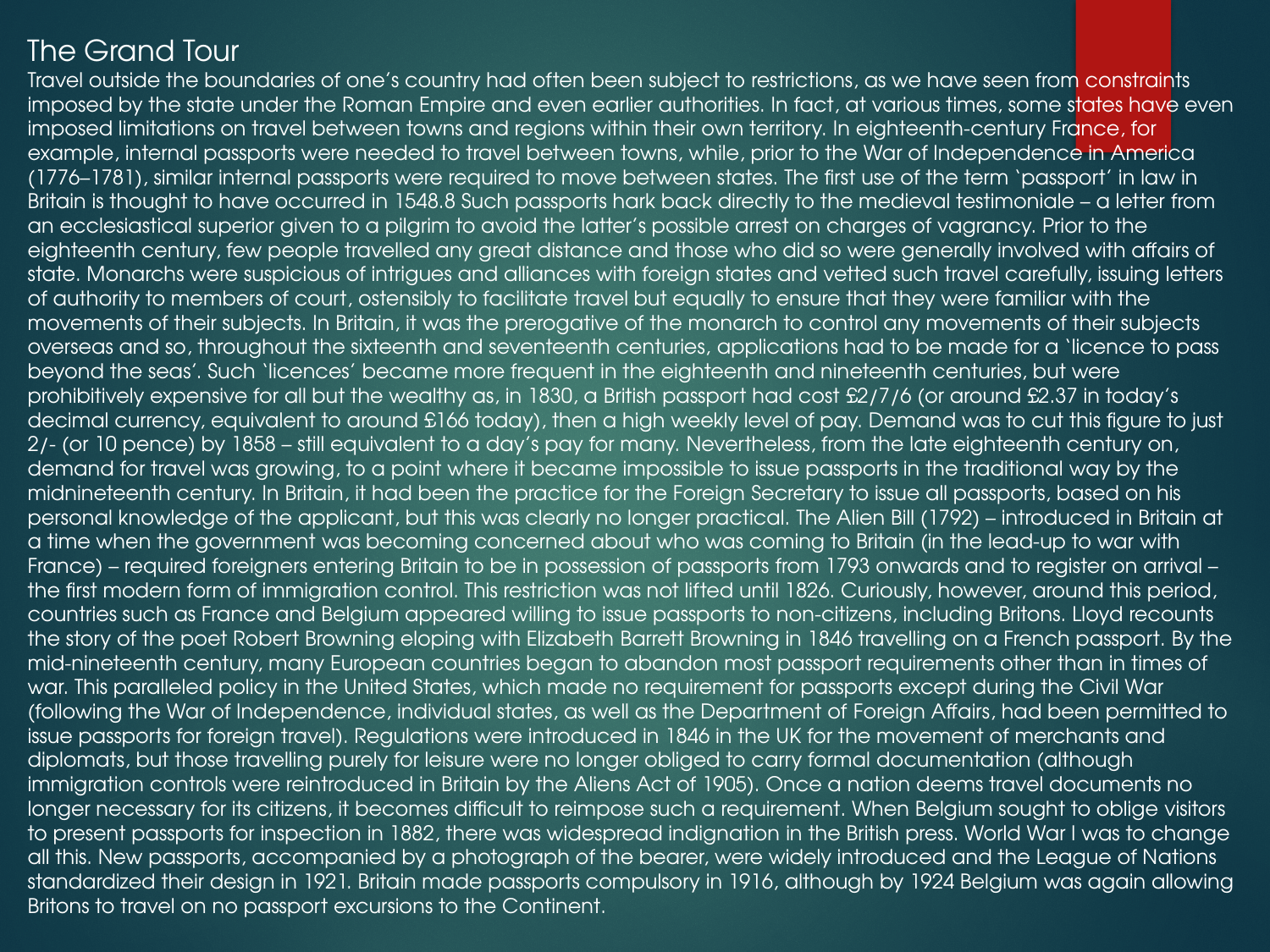

The Grand Tour
Travel outside the boundaries of one’s country had often been subject to restrictions, as we have seen from constraints imposed by the state under the Roman Empire and even earlier authorities. In fact, at various times, some states have even imposed limitations on travel between towns and regions within their own territory. In eighteenth-century France, for example, internal passports were needed to travel between towns, while, prior to the War of Independence in America (1776–1781), similar internal passports were required to move between states. The first use of the term ‘passport’ in law in Britain is thought to have occurred in 1548.8 Such passports hark back directly to the medieval testimoniale – a letter from an ecclesiastical superior given to a pilgrim to avoid the latter’s possible arrest on charges of vagrancy. Prior to the eighteenth century, few people travelled any great distance and those who did so were generally involved with affairs of state. Monarchs were suspicious of intrigues and alliances with foreign states and vetted such travel carefully, issuing letters of authority to members of court, ostensibly to facilitate travel but equally to ensure that they were familiar with the movements of their subjects. In Britain, it was the prerogative of the monarch to control any movements of their subjects overseas and so, throughout the sixteenth and seventeenth centuries, applications had to be made for a ‘licence to pass beyond the seas’. Such ‘licences’ became more frequent in the eighteenth and nineteenth centuries, but were prohibitively expensive for all but the wealthy as, in 1830, a British passport had cost £2/7/6 (or around £2.37 in today’s decimal currency, equivalent to around £166 today), then a high weekly level of pay. Demand was to cut this figure to just 2/- (or 10 pence) by 1858 – still equivalent to a day’s pay for many. Nevertheless, from the late eighteenth century on, demand for travel was growing, to a point where it became impossible to issue passports in the traditional way by the midnineteenth century. In Britain, it had been the practice for the Foreign Secretary to issue all passports, based on his personal knowledge of the applicant, but this was clearly no longer practical. The Alien Bill (1792) – introduced in Britain at a time when the government was becoming concerned about who was coming to Britain (in the lead-up to war with France) – required foreigners entering Britain to be in possession of passports from 1793 onwards and to register on arrival – the first modern form of immigration control. This restriction was not lifted until 1826. Curiously, however, around this period, countries such as France and Belgium appeared willing to issue passports to non-citizens, including Britons. Lloyd recounts the story of the poet Robert Browning eloping with Elizabeth Barrett Browning in 1846 travelling on a French passport. By the mid-nineteenth century, many European countries began to abandon most passport requirements other than in times of war. This paralleled policy in the United States, which made no requirement for passports except during the Civil War (following the War of Independence, individual states, as well as the Department of Foreign Affairs, had been permitted to issue passports for foreign travel). Regulations were introduced in 1846 in the UK for the movement of merchants and diplomats, but those travelling purely for leisure were no longer obliged to carry formal documentation (although immigration controls were reintroduced in Britain by the Aliens Act of 1905). Once a nation deems travel documents no longer necessary for its citizens, it becomes difficult to reimpose such a requirement. When Belgium sought to oblige visitors to present passports for inspection in 1882, there was widespread indignation in the British press. World War I was to change all this. New passports, accompanied by a photograph of the bearer, were widely introduced and the League of Nations standardized their design in 1921. Britain made passports compulsory in 1916, although by 1924 Belgium was again allowing Britons to travel on no passport excursions to the Continent.